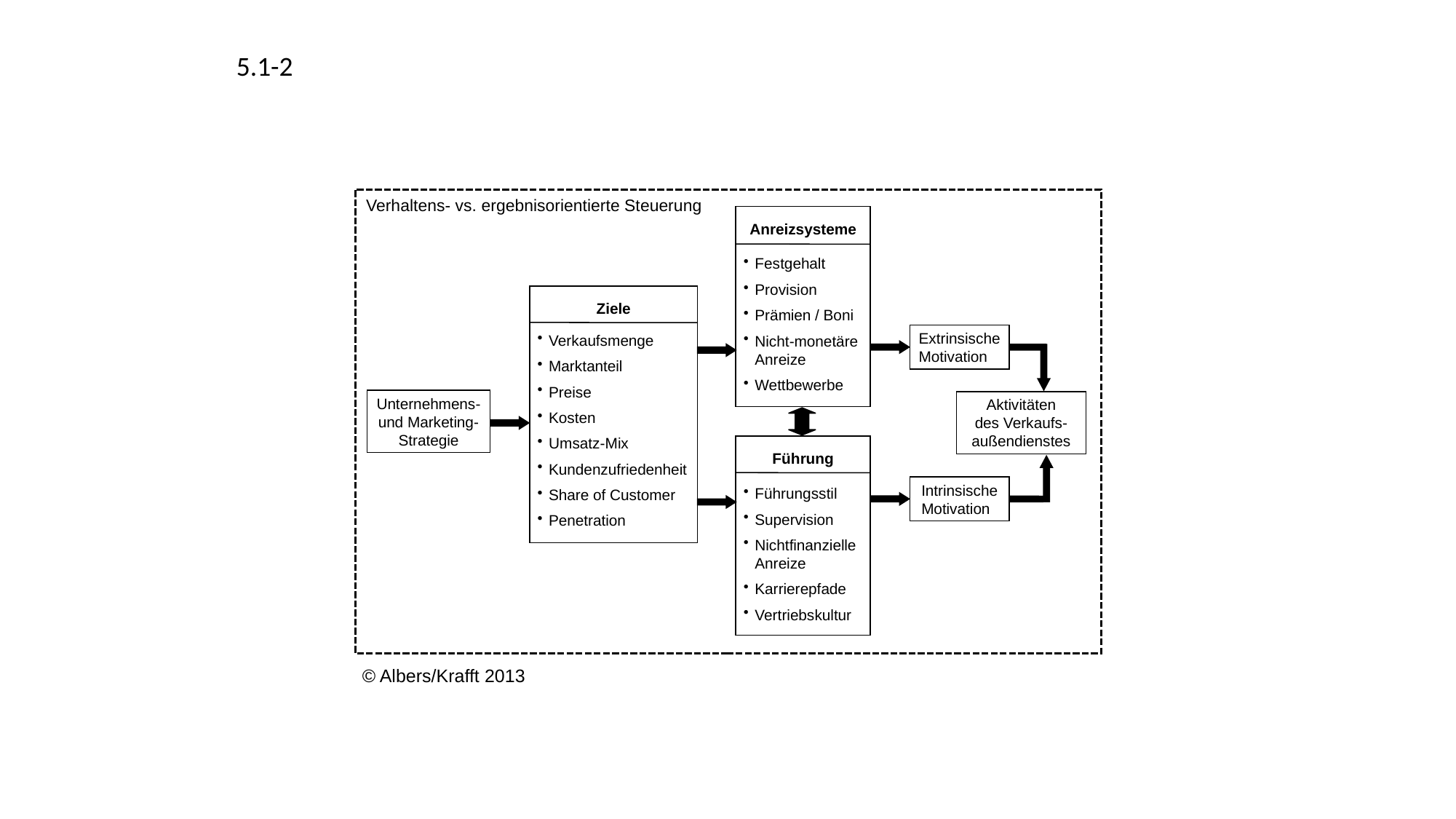

5.1-2
Unternehmens-und Marketing- Strategie
Verhaltens- vs. ergebnisorientierte Steuerung
Anreizsysteme
Festgehalt
Provision
Prämien / Boni
Nicht-monetäre Anreize
Wettbewerbe

Ziele
Verkaufsmenge
Marktanteil
Preise
Kosten
Umsatz-Mix
Kundenzufriedenheit
Share of Customer
Penetration

Extrinsische Motivation

Unternehmens-und Marketing- Strategie
Aktivitäten
des Verkaufs-außendienstes

Führung
Führungsstil
Supervision
Nichtfinanzielle Anreize
Karrierepfade
Vertriebskultur

Intrinsische Motivation

© Albers/Krafft 2013